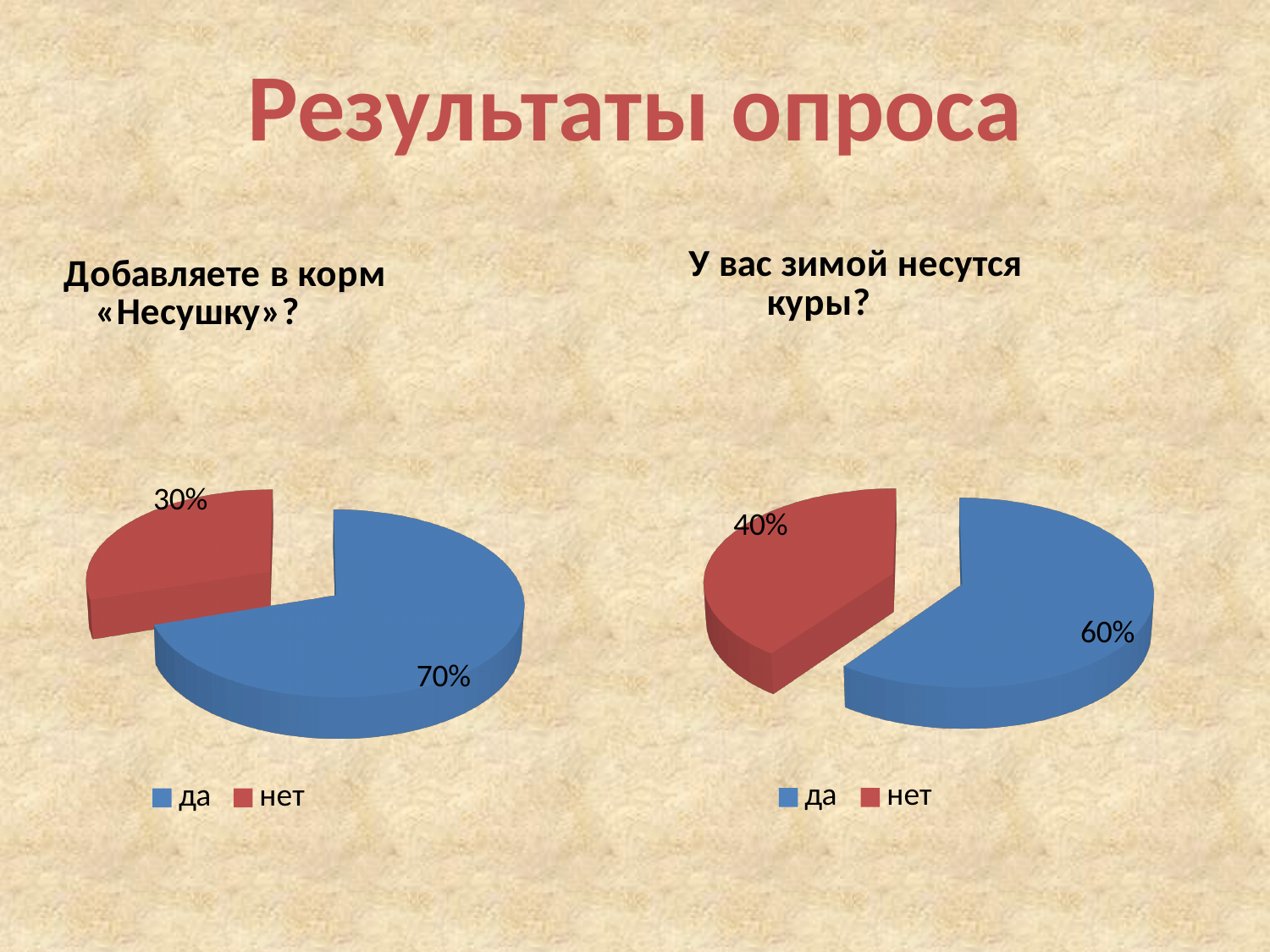

# Результаты опроса

[unsupported chart]

[unsupported chart]